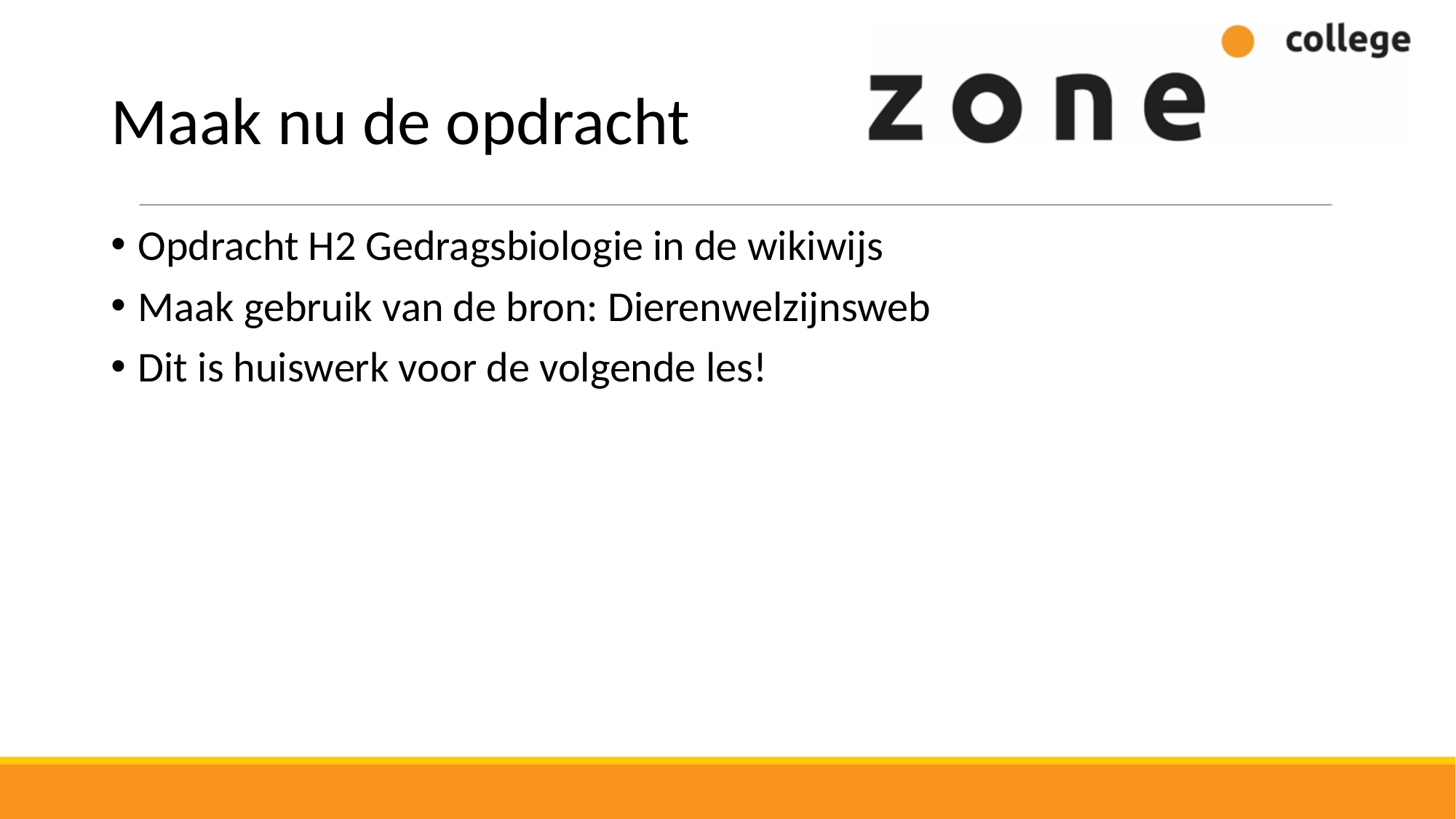

# Maak nu de opdracht
Opdracht H2 Gedragsbiologie in de wikiwijs
Maak gebruik van de bron: Dierenwelzijnsweb
Dit is huiswerk voor de volgende les!